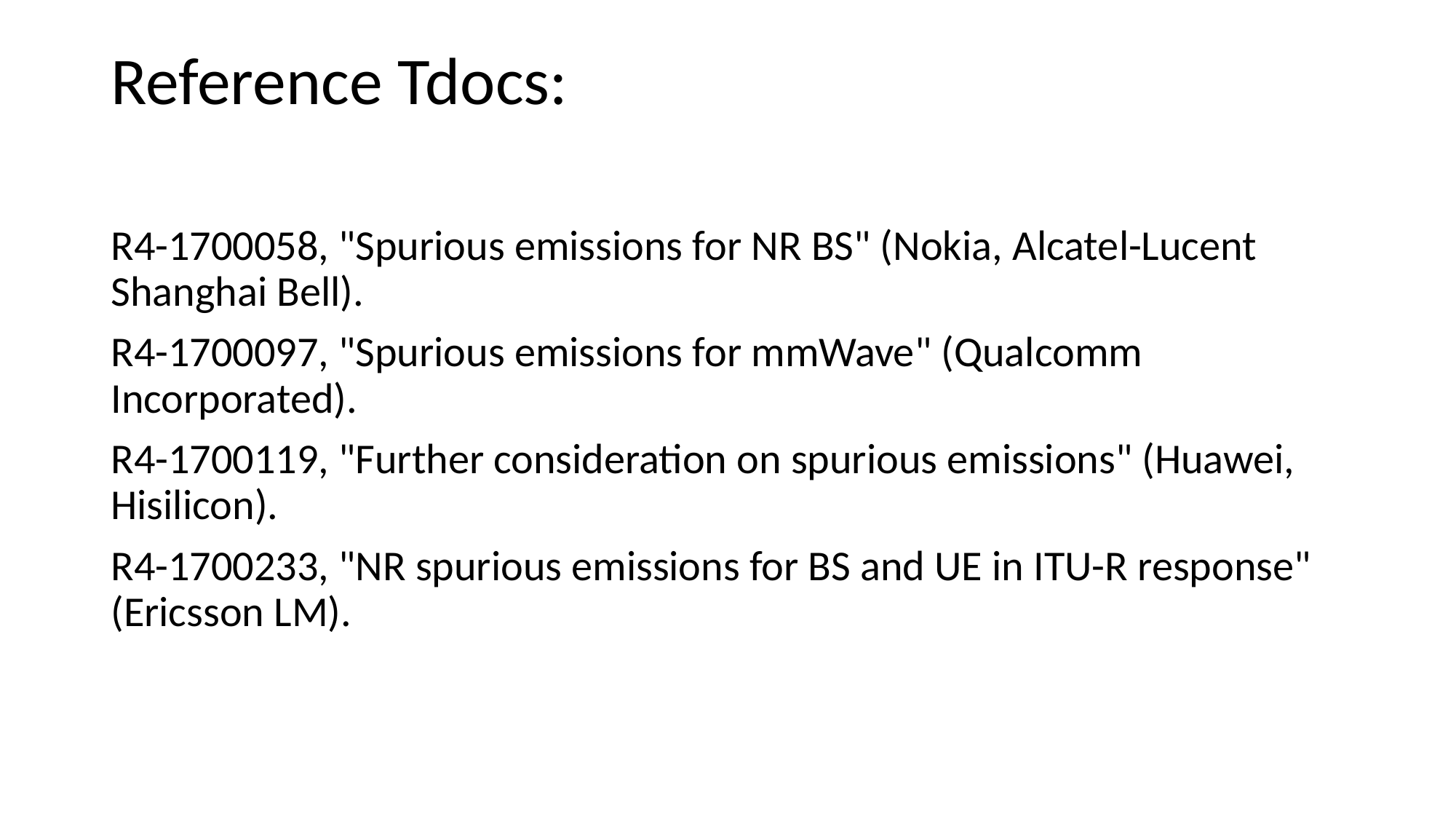

# Reference Tdocs:
R4-1700058, "Spurious emissions for NR BS" (Nokia, Alcatel-Lucent Shanghai Bell).
R4-1700097, "Spurious emissions for mmWave" (Qualcomm Incorporated).
R4-1700119, "Further consideration on spurious emissions" (Huawei, Hisilicon).
R4-1700233, "NR spurious emissions for BS and UE in ITU-R response" (Ericsson LM).